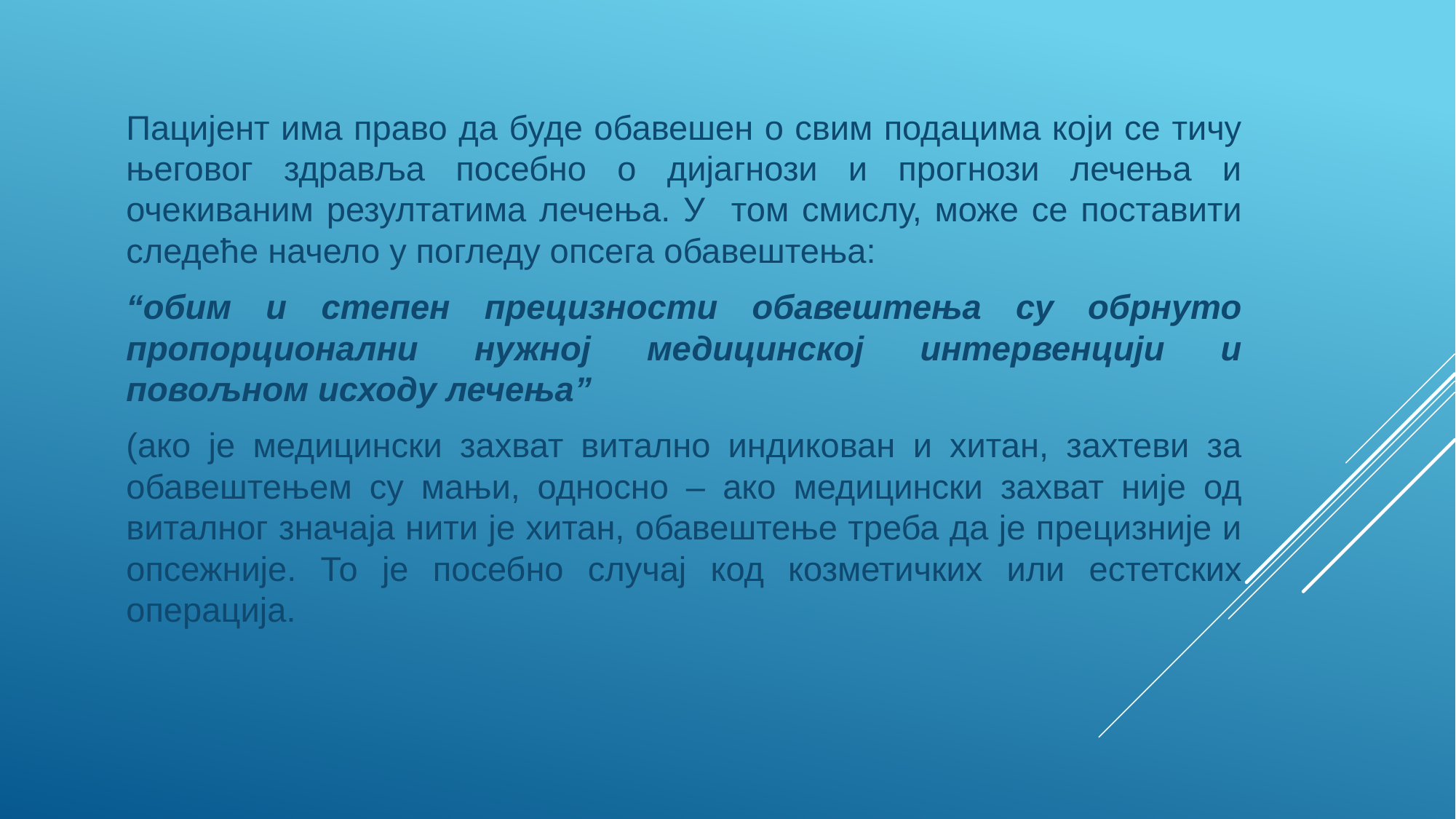

Пацијент има право да буде обавешен о свим подацима који се тичу његовог здравља посебно о дијагнози и прогнози лечења и очекиваним резултатима лечења. У  том смислу, може се поставити следеће начело у погледу опсега обавештења:
“обим и степен прецизности обавештења су обрнуто пропорционални нужној медицинској интервенцији и повољном исходу лечења”
(ако је медицински захват витално индикован и хитан, захтеви за обавештењем су мањи, односно – ако медицински захват није од виталног значаја нити је хитан, обавештење треба да је прецизније и опсежније. То је посебно случај код козметичких или естетских операција.